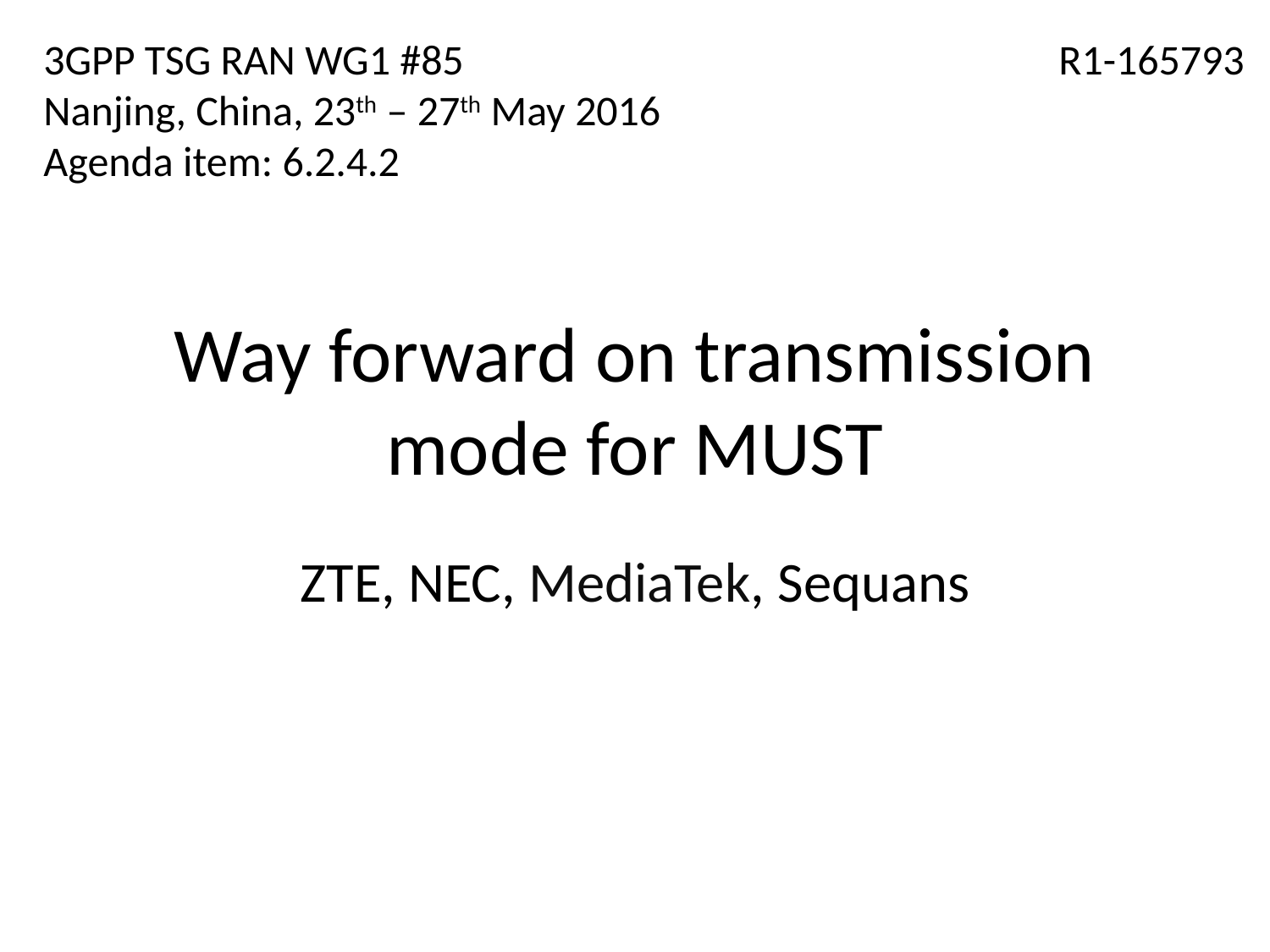

3GPP TSG RAN WG1 #85
Nanjing, China, 23th – 27th May 2016
Agenda item: 6.2.4.2
R1-165793
# Way forward on transmission mode for MUST
ZTE, NEC, MediaTek, Sequans